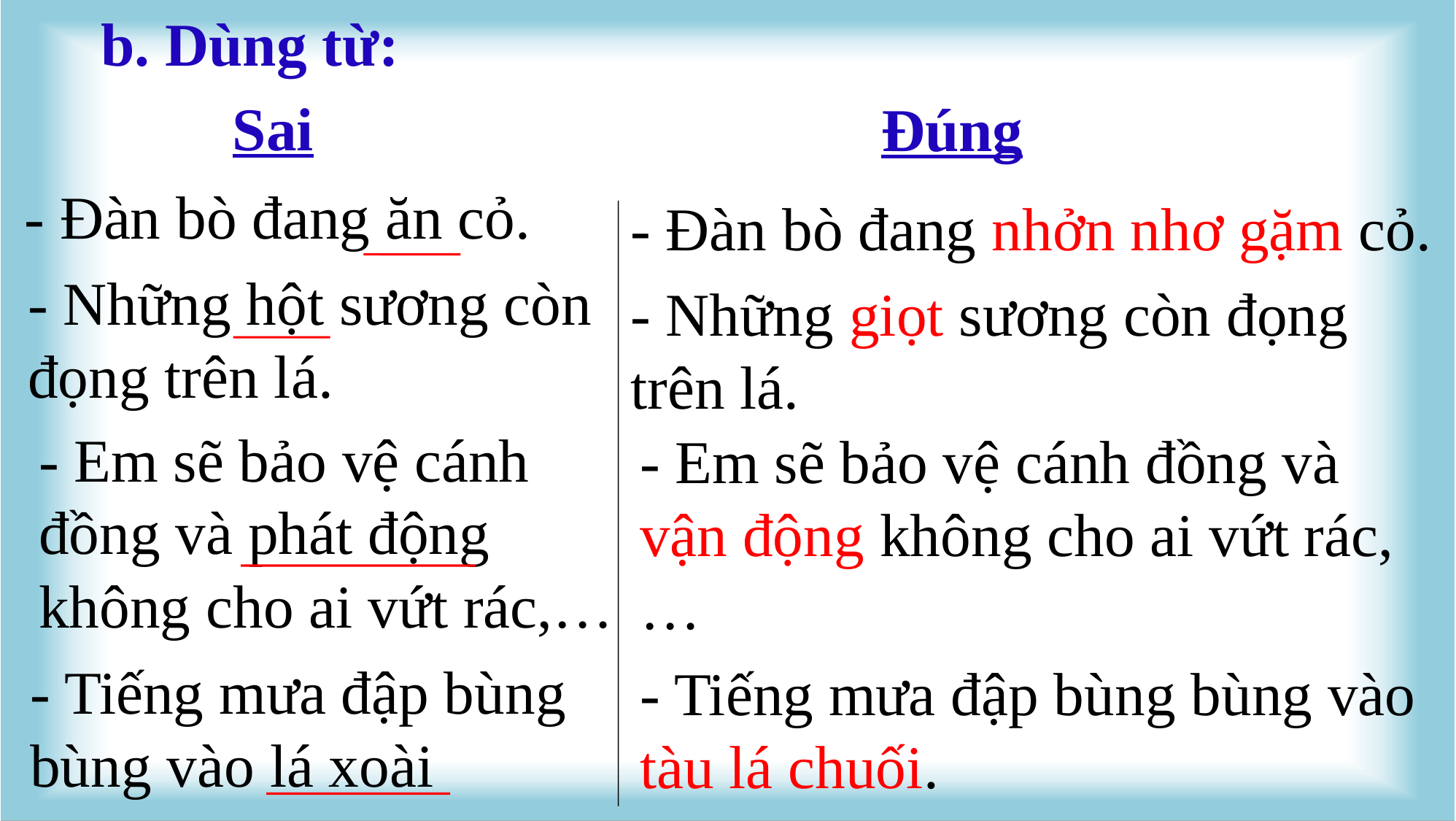

b. Dùng từ:
Sai
Đúng
- Đàn bò đang ăn cỏ.
- Đàn bò đang nhởn nhơ gặm cỏ.

- Những hột sương còn đọng trên lá.
- Những giọt sương còn đọng trên lá.

- Em sẽ bảo vệ cánh đồng và phát động không cho ai vứt rác,…
- Em sẽ bảo vệ cánh đồng và vận động không cho ai vứt rác,…

- Tiếng mưa đập bùng bùng vào lá xoài
- Tiếng mưa đập bùng bùng vào tàu lá chuối.